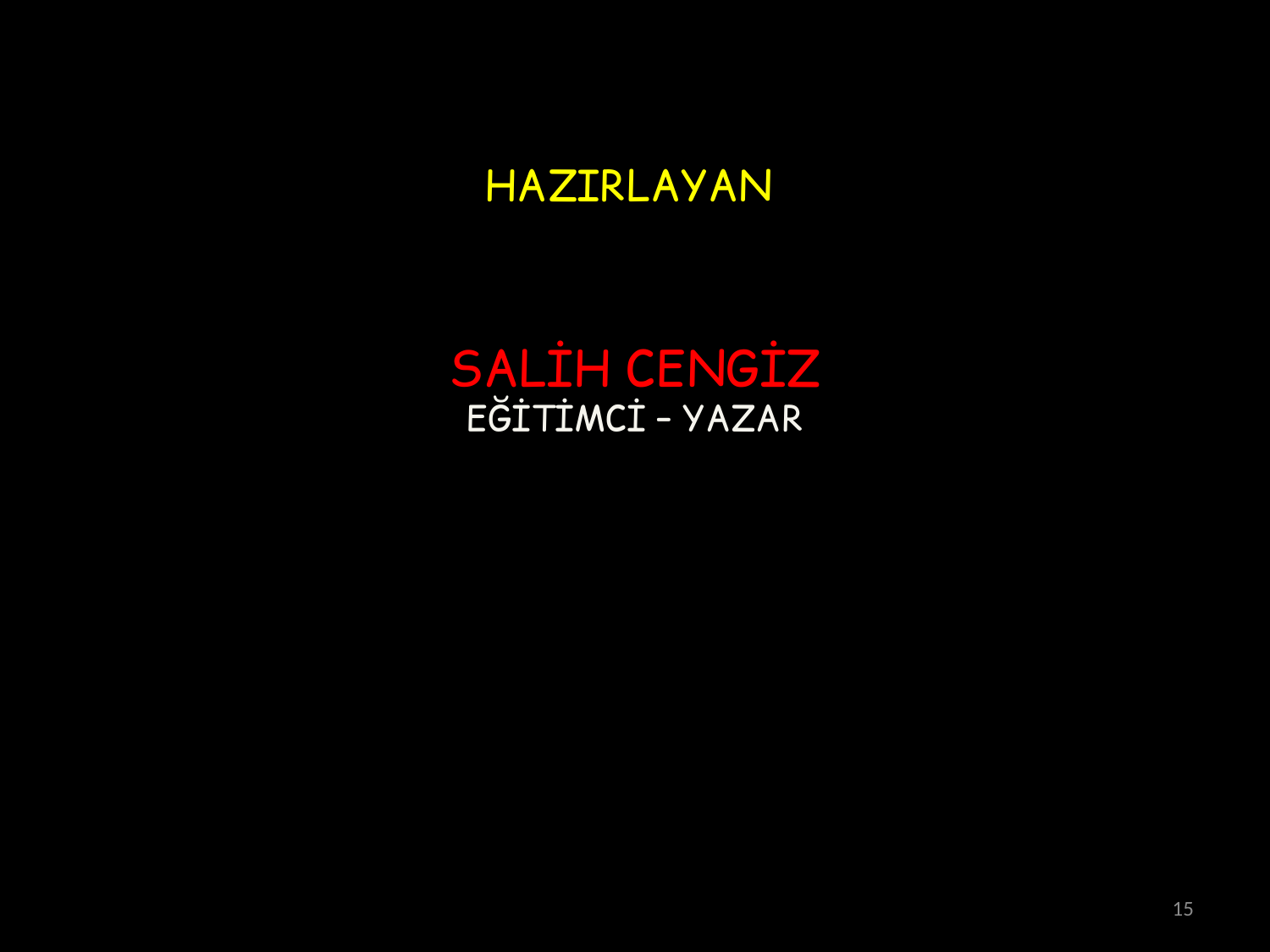

HAZIRLAYAN

SALİH CENGİZ
EĞİTİMCİ – YAZAR

15